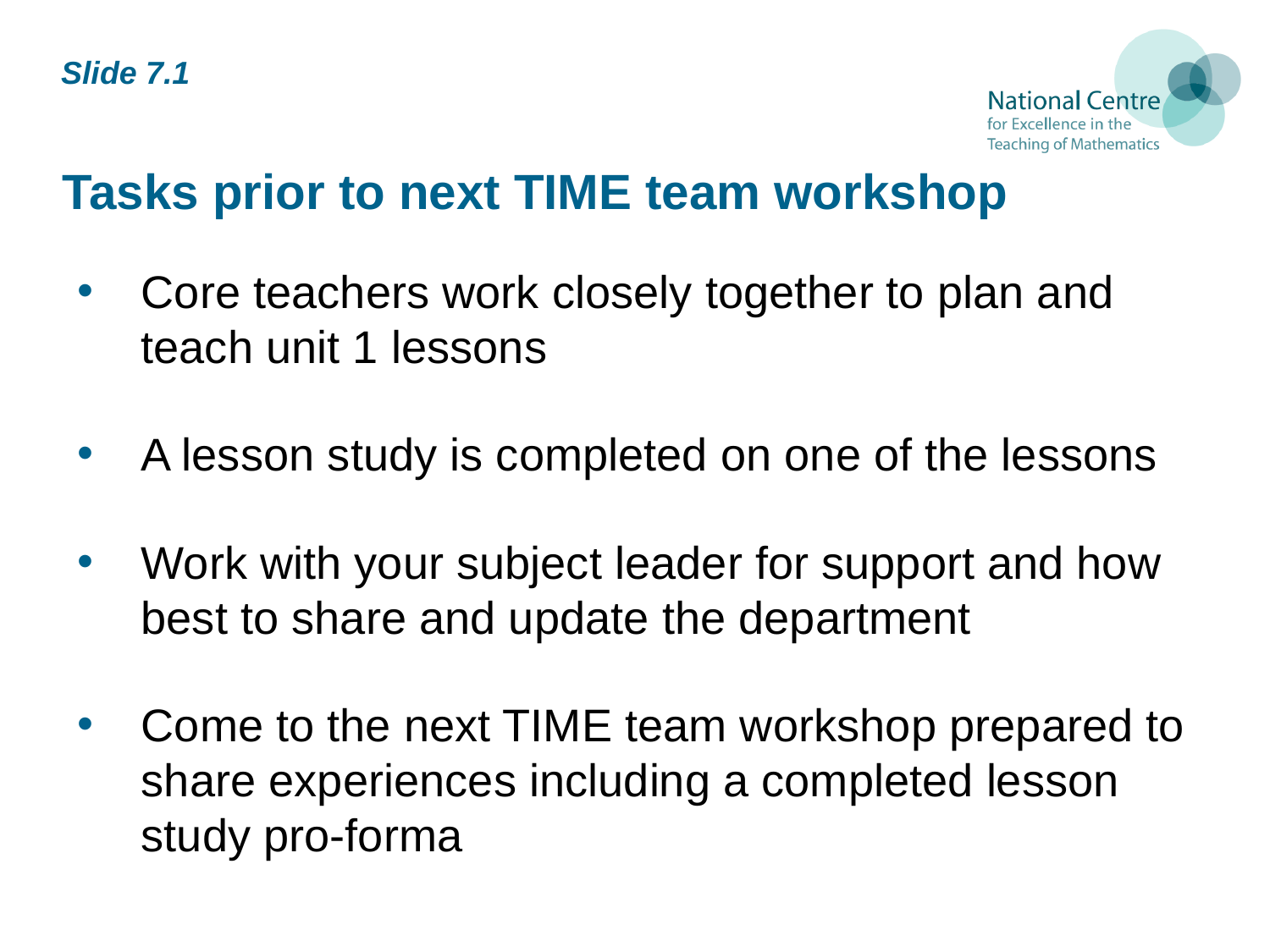

Slide 7.1
# Tasks prior to next TIME team workshop
Core teachers work closely together to plan and teach unit 1 lessons
A lesson study is completed on one of the lessons
Work with your subject leader for support and how best to share and update the department
Come to the next TIME team workshop prepared to share experiences including a completed lesson study pro-forma